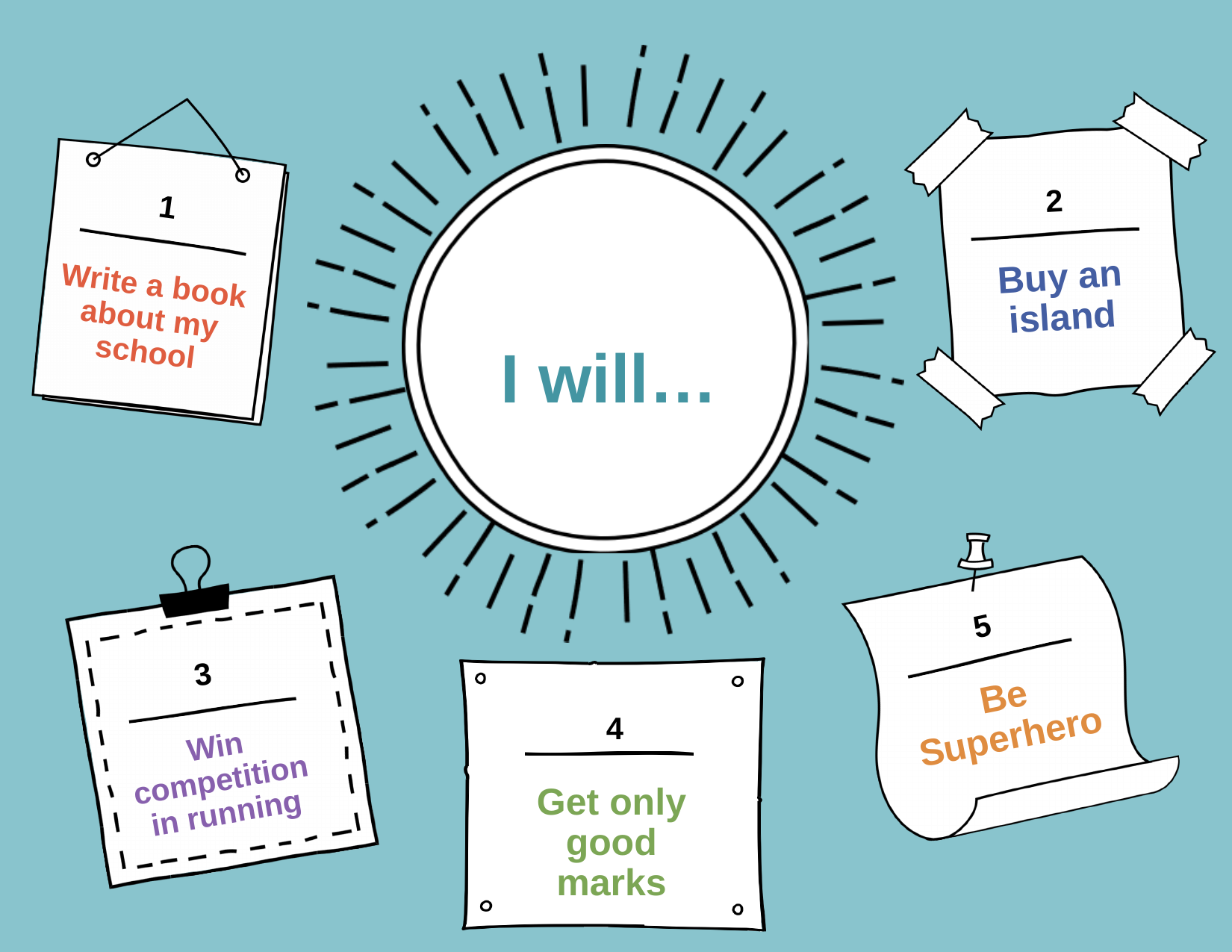

2
1
Buy an island
Write a book about my school
# I will…
5
3
Be Superhero
4
Win competition in running
Get only good marks